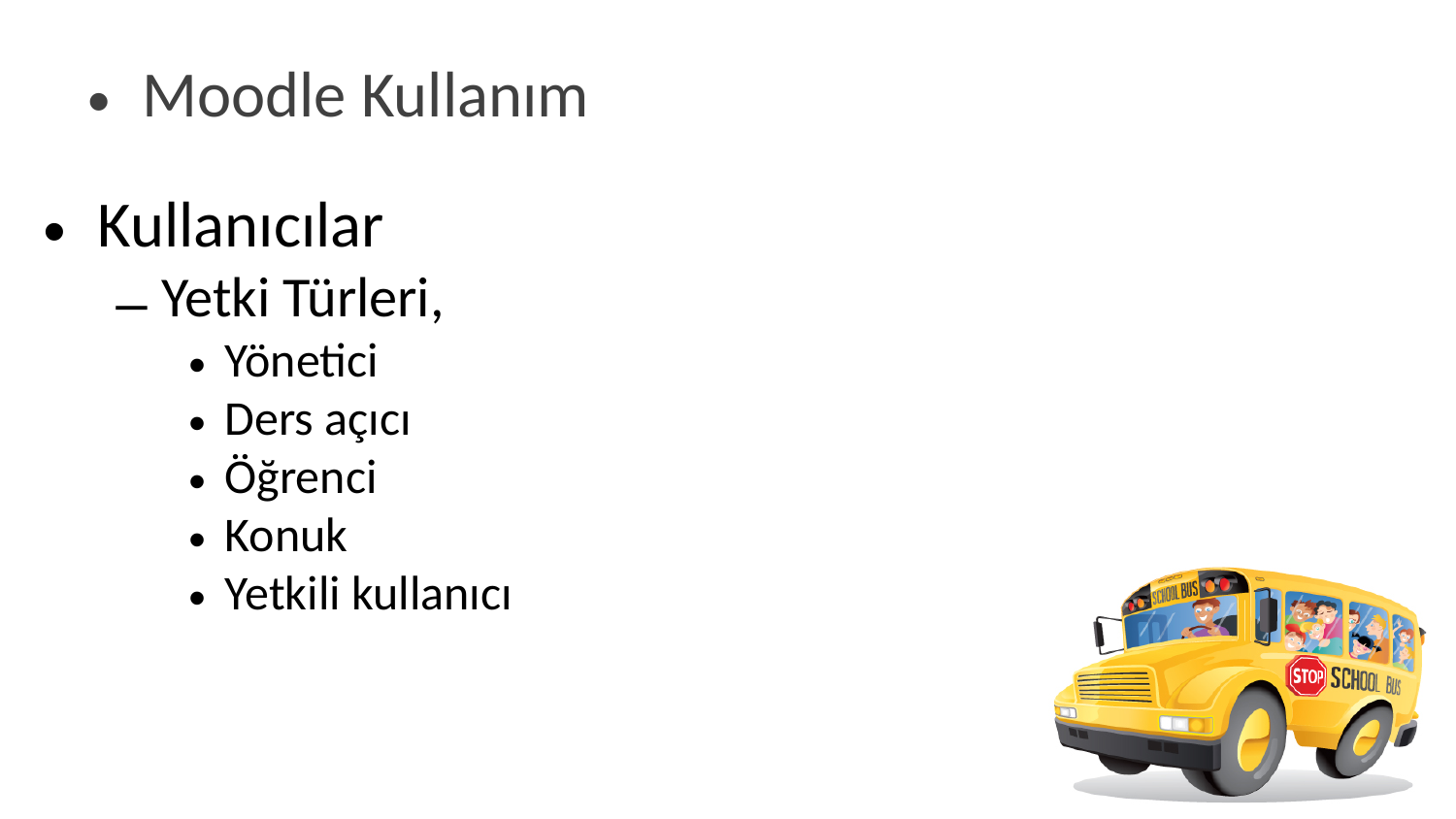

Moodle Kullanım
Kullanıcılar
Yetki Türleri,
Yönetici
Ders açıcı
Öğrenci
Konuk
Yetkili kullanıcı